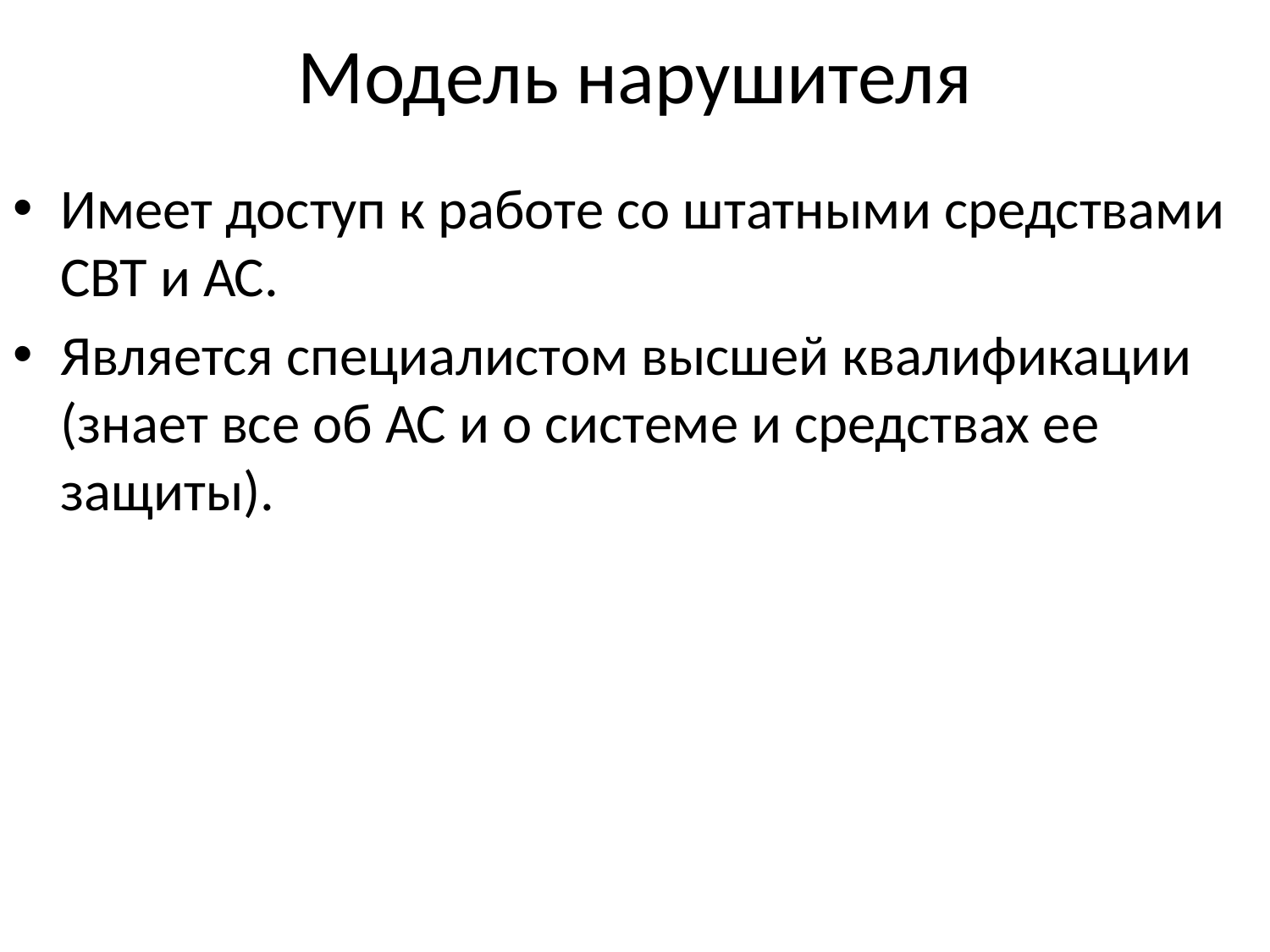

# Модель нарушителя
Имеет доступ к работе со штатными средствами СВТ и АС.
Является специалистом высшей квалификации (знает все об АС и о системе и средствах ее защиты).